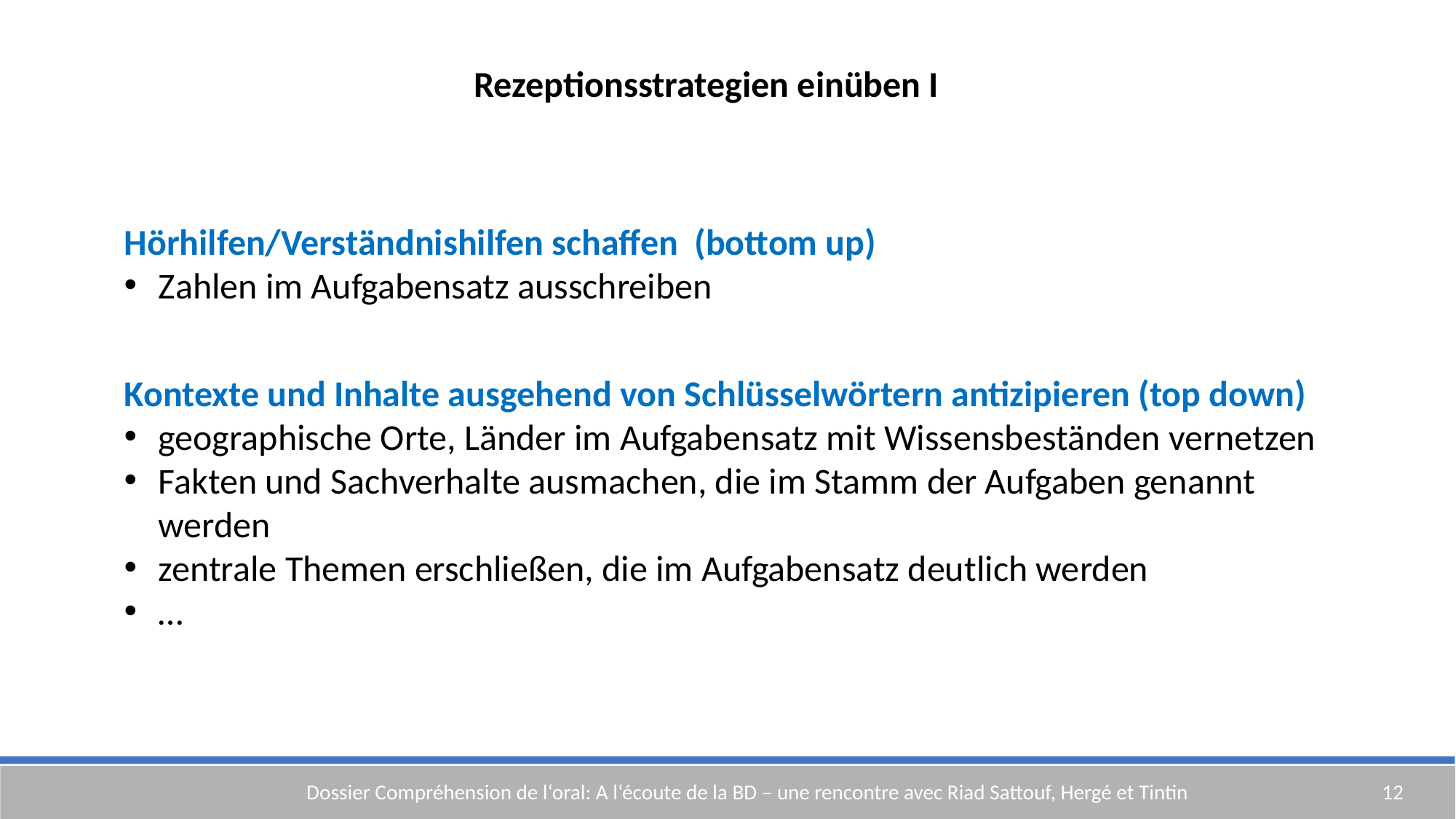

Rezeptionsstrategien einüben I

Hörhilfen/Verständnishilfen schaffen  (bottom up)
Zahlen im Aufgabensatz ausschreiben
Kontexte und Inhalte ausgehend von Schlüsselwörtern antizipieren (top down)
geographische Orte, Länder im Aufgabensatz mit Wissensbeständen vernetzen
Fakten und Sachverhalte ausmachen, die im Stamm der Aufgaben genannt werden
zentrale Themen erschließen, die im Aufgabensatz deutlich werden
…